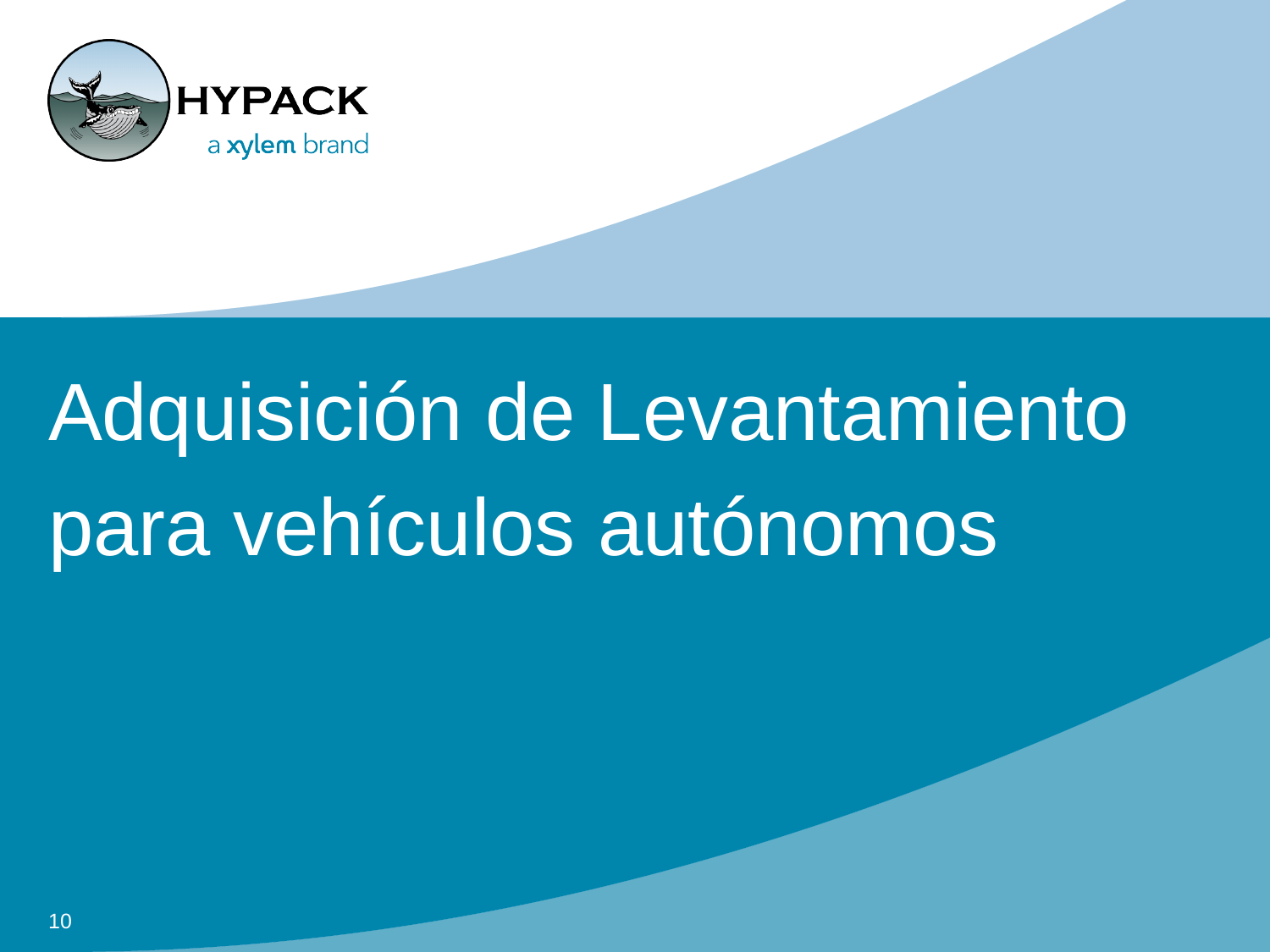

# Adquisición de Levantamiento para vehículos autónomos
10